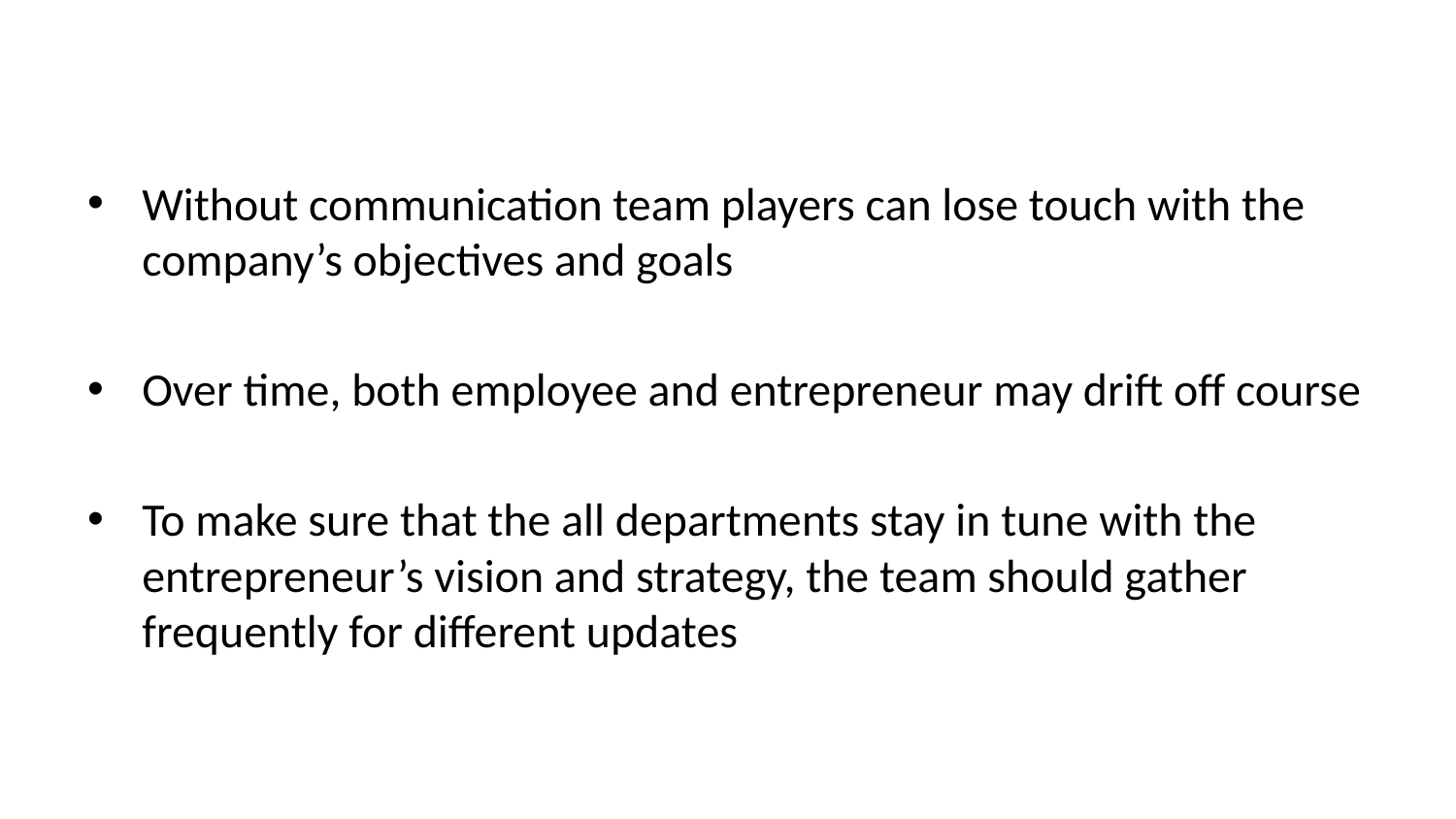

Without communication team players can lose touch with the company’s objectives and goals

Over time, both employee and entrepreneur may drift off course

To make sure that the all departments stay in tune with the entrepreneur’s vision and strategy, the team should gather frequently for different updates